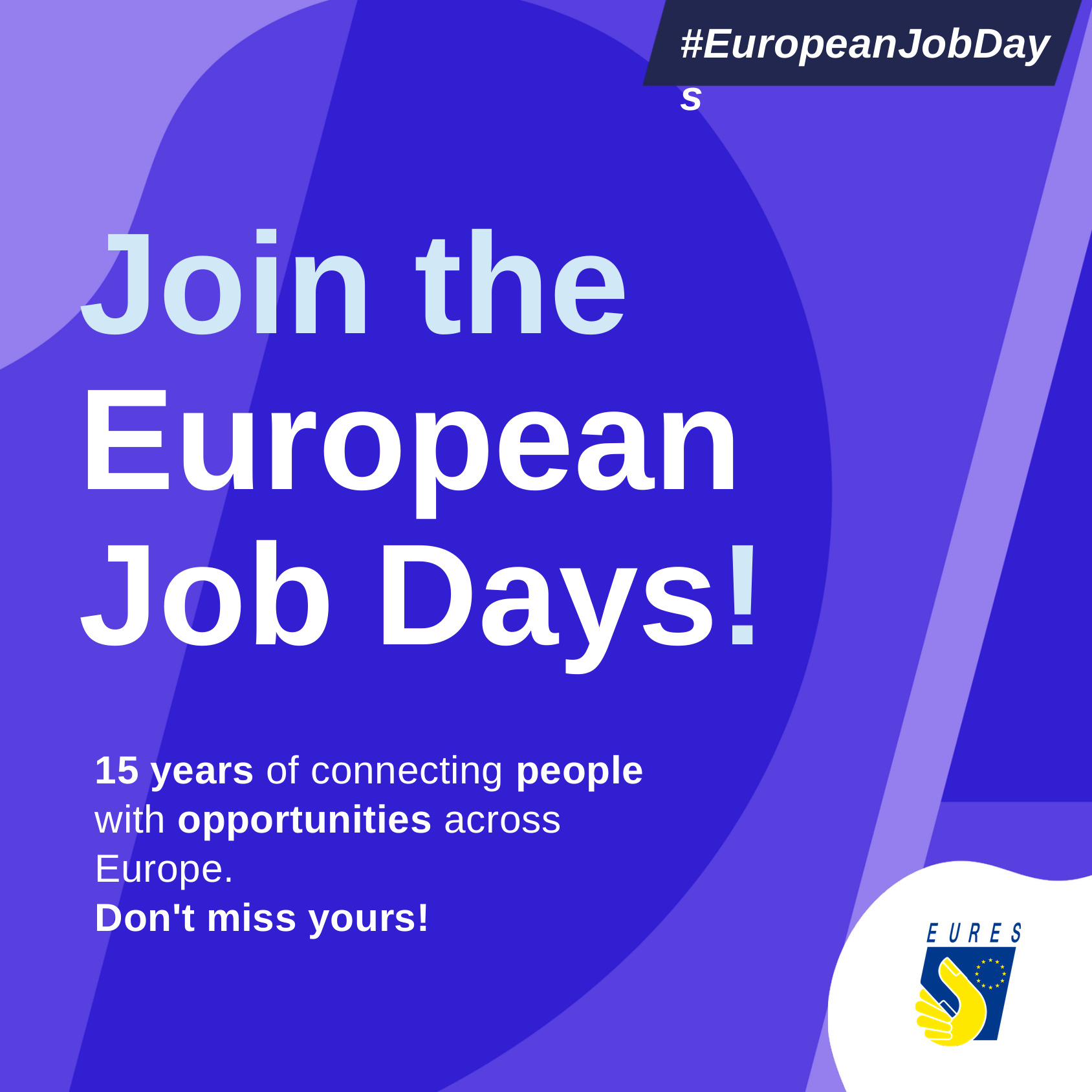

#EuropeanJobDays

Join the
European
Job Days!
15 years of connecting people with opportunities across Europe.
Don't miss yours!